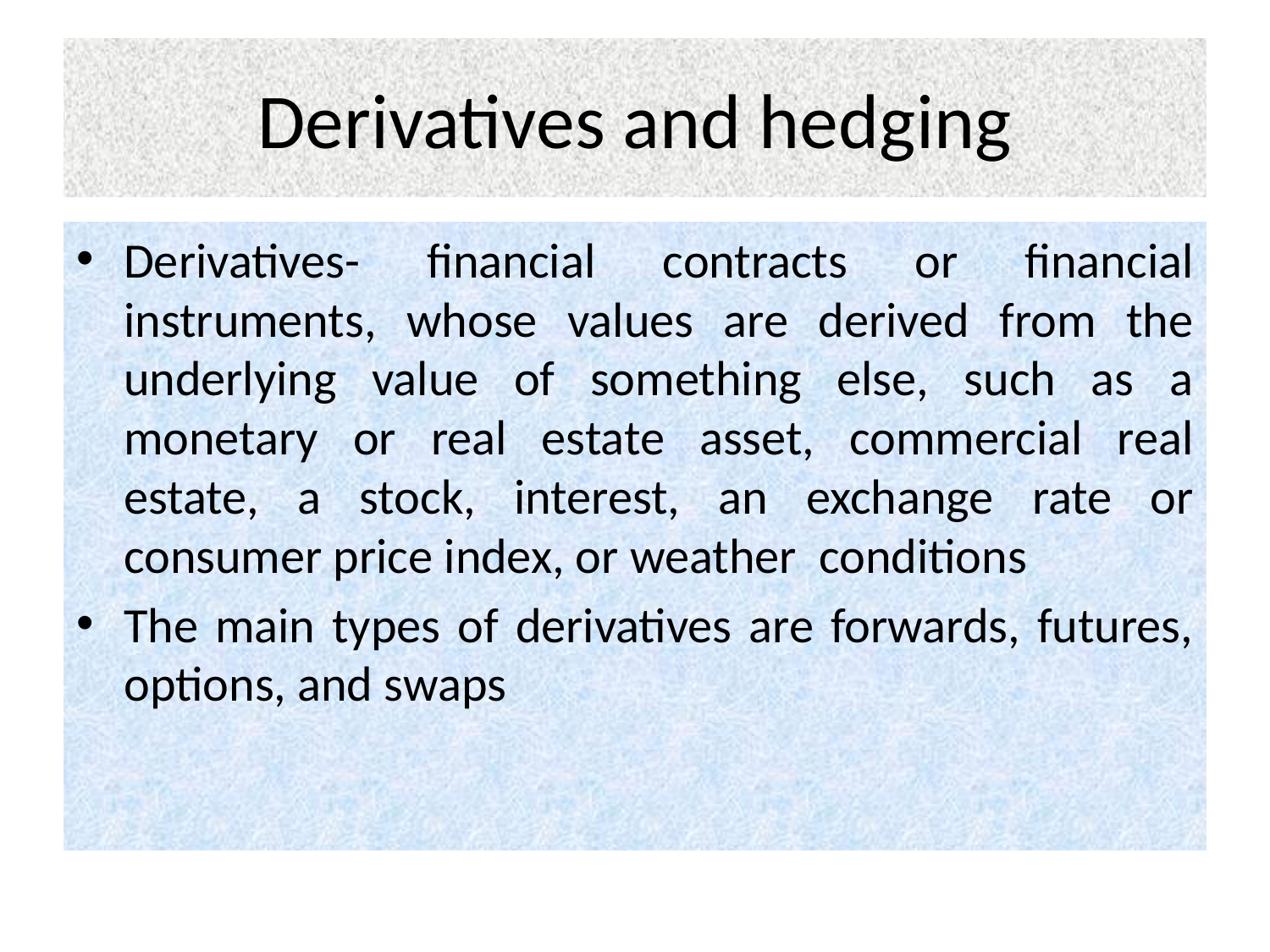

# Derivatives and hedging
Derivatives- financial contracts or financial instruments, whose values are derived from the underlying value of something else, such as a monetary or real estate asset, commercial real estate, a stock, interest, an exchange rate or consumer price index, or weather  conditions
The main types of derivatives are forwards, futures, options, and swaps